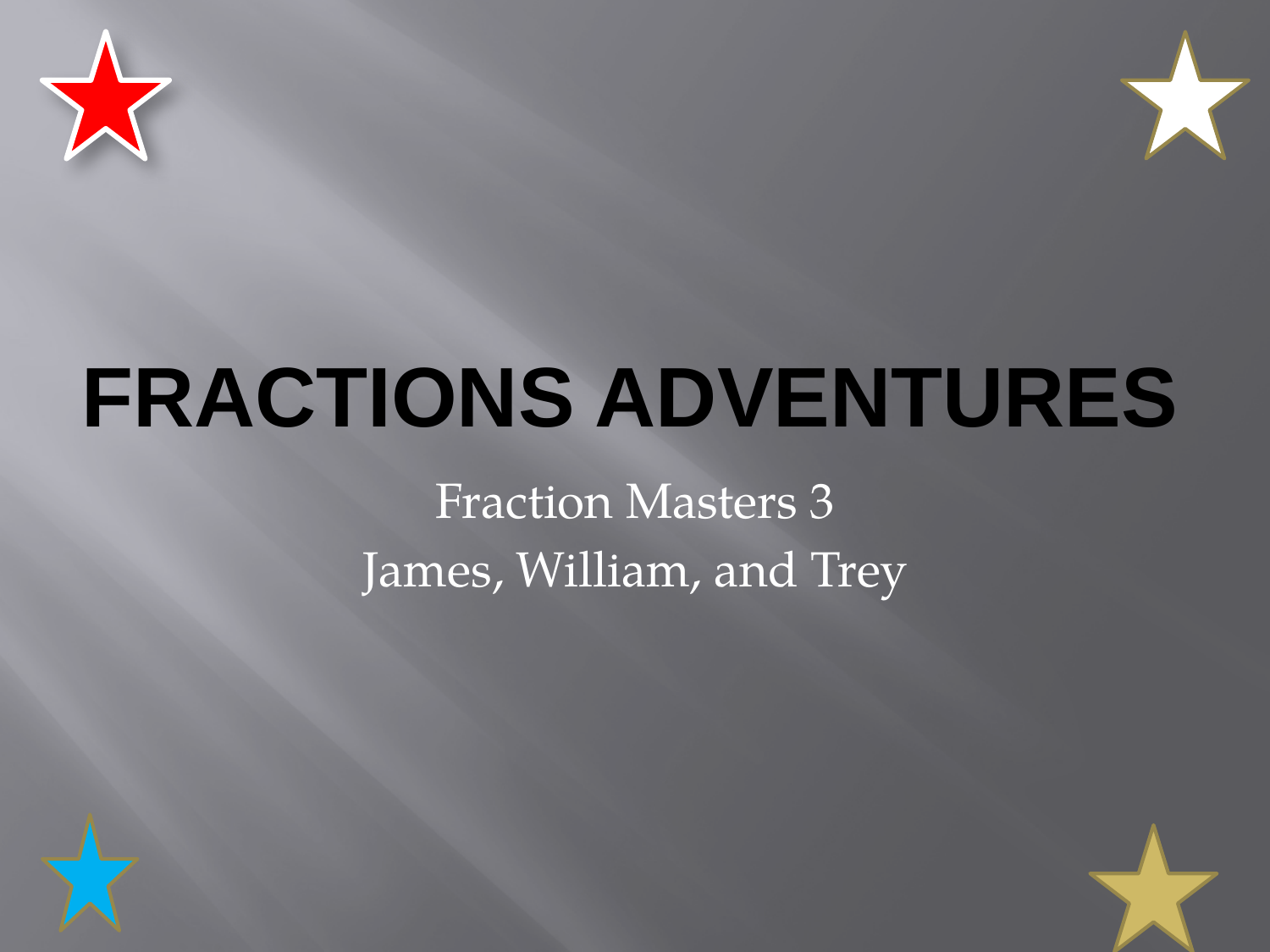

# Fractions Adventures
Fraction Masters 3
James, William, and Trey